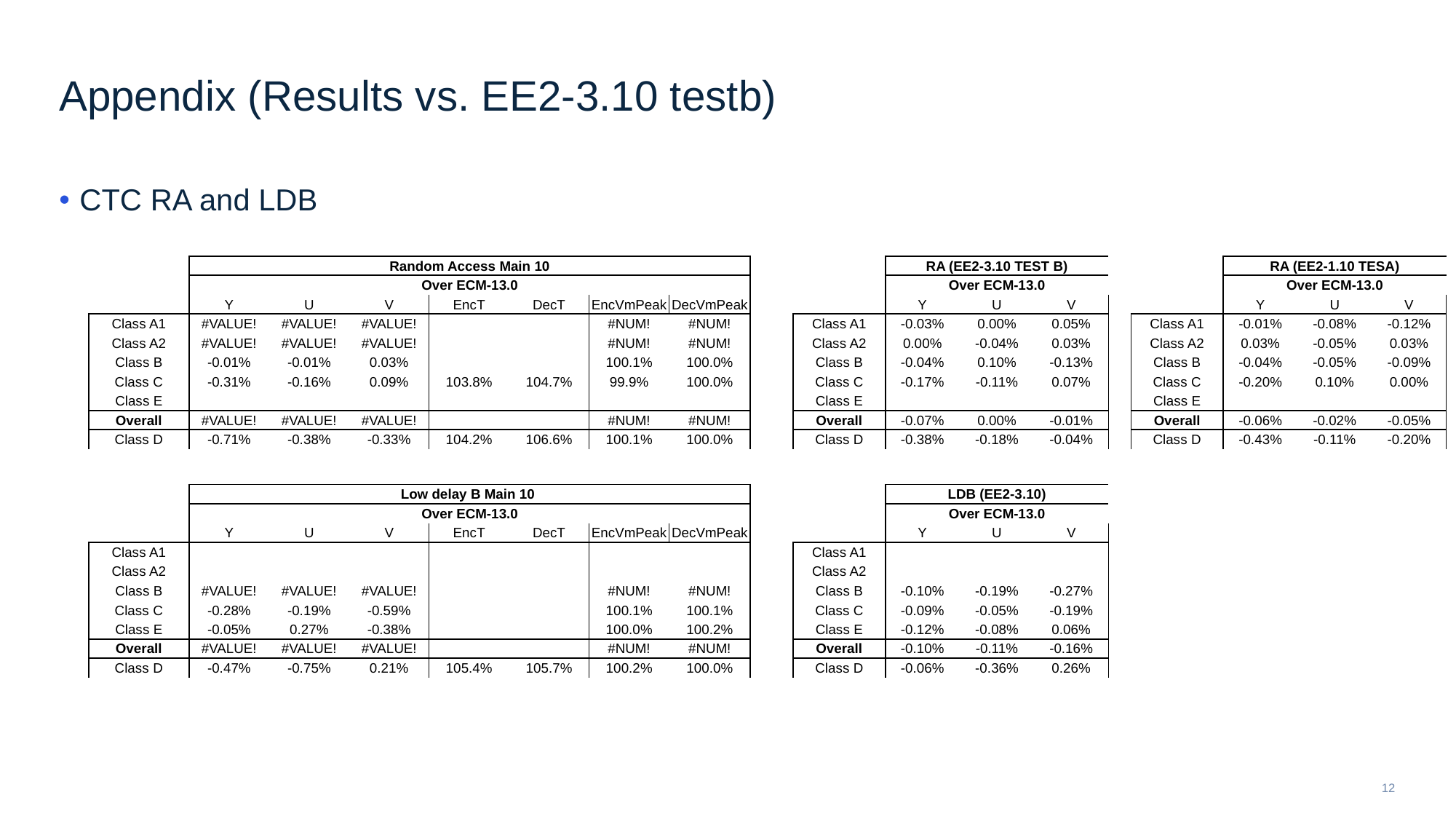

# Appendix (Results vs. EE2-3.10 testb)
CTC RA and LDB

|  | Random Access Main 10 |  |  |  |  |  |  |
| --- | --- | --- | --- | --- | --- | --- | --- |
|  | Over ECM-13.0 |  |  |  |  |  |  |
|  | Y | U | V | EncT | DecT | EncVmPeak | DecVmPeak |
| Class A1 | #VALUE! | #VALUE! | #VALUE! |  |  | #NUM! | #NUM! |
| Class A2 | #VALUE! | #VALUE! | #VALUE! |  |  | #NUM! | #NUM! |
| Class B | -0.01% | -0.01% | 0.03% |  |  | 100.1% | 100.0% |
| Class C | -0.31% | -0.16% | 0.09% | 103.8% | 104.7% | 99.9% | 100.0% |
| Class E |  |  |  |  |  |  |  |
| Overall | #VALUE! | #VALUE! | #VALUE! |  |  | #NUM! | #NUM! |
| Class D | -0.71% | -0.38% | -0.33% | 104.2% | 106.6% | 100.1% | 100.0% |
|  | RA (EE2-3.10 TEST B) |  |  |
| --- | --- | --- | --- |
|  | Over ECM-13.0 |  |  |
|  | Y | U | V |
| Class A1 | -0.03% | 0.00% | 0.05% |
| Class A2 | 0.00% | -0.04% | 0.03% |
| Class B | -0.04% | 0.10% | -0.13% |
| Class C | -0.17% | -0.11% | 0.07% |
| Class E |  |  |  |
| Overall | -0.07% | 0.00% | -0.01% |
| Class D | -0.38% | -0.18% | -0.04% |
|  | RA (EE2-1.10 TESA) |  |  |
| --- | --- | --- | --- |
|  | Over ECM-13.0 |  |  |
|  | Y | U | V |
| Class A1 | -0.01% | -0.08% | -0.12% |
| Class A2 | 0.03% | -0.05% | 0.03% |
| Class B | -0.04% | -0.05% | -0.09% |
| Class C | -0.20% | 0.10% | 0.00% |
| Class E |  |  |  |
| Overall | -0.06% | -0.02% | -0.05% |
| Class D | -0.43% | -0.11% | -0.20% |
|  | Low delay B Main 10 |  |  |  |  |  |  |
| --- | --- | --- | --- | --- | --- | --- | --- |
|  | Over ECM-13.0 |  |  |  |  |  |  |
|  | Y | U | V | EncT | DecT | EncVmPeak | DecVmPeak |
| Class A1 |  |  |  |  |  |  |  |
| Class A2 |  |  |  |  |  |  |  |
| Class B | #VALUE! | #VALUE! | #VALUE! |  |  | #NUM! | #NUM! |
| Class C | -0.28% | -0.19% | -0.59% |  |  | 100.1% | 100.1% |
| Class E | -0.05% | 0.27% | -0.38% |  |  | 100.0% | 100.2% |
| Overall | #VALUE! | #VALUE! | #VALUE! |  |  | #NUM! | #NUM! |
| Class D | -0.47% | -0.75% | 0.21% | 105.4% | 105.7% | 100.2% | 100.0% |
|  | LDB (EE2-3.10) |  |  |
| --- | --- | --- | --- |
|  | Over ECM-13.0 |  |  |
|  | Y | U | V |
| Class A1 |  |  |  |
| Class A2 |  |  |  |
| Class B | -0.10% | -0.19% | -0.27% |
| Class C | -0.09% | -0.05% | -0.19% |
| Class E | -0.12% | -0.08% | 0.06% |
| Overall | -0.10% | -0.11% | -0.16% |
| Class D | -0.06% | -0.36% | 0.26% |